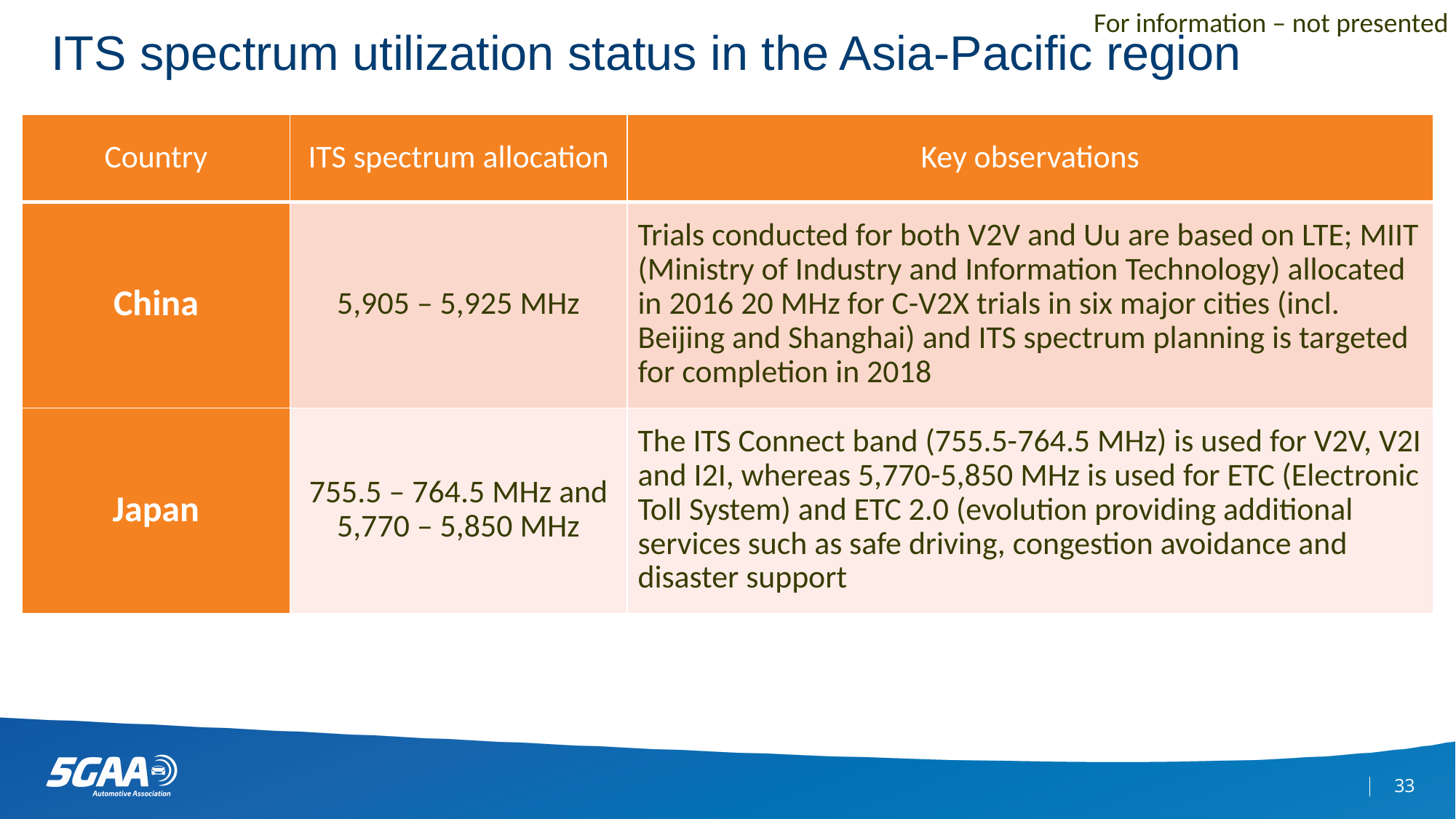

For information – not presented
# ITS spectrum utilization status in the Asia-Pacific region
| Country | ITS spectrum allocation | Key observations |
| --- | --- | --- |
| China | 5,905 – 5,925 MHz | Trials conducted for both V2V and Uu are based on LTE; MIIT (Ministry of Industry and Information Technology) allocated in 2016 20 MHz for C-V2X trials in six major cities (incl. Beijing and Shanghai) and ITS spectrum planning is targeted for completion in 2018 |
| Japan | 755.5 – 764.5 MHz and 5,770 – 5,850 MHz | The ITS Connect band (755.5-764.5 MHz) is used for V2V, V2I and I2I, whereas 5,770-5,850 MHz is used for ETC (Electronic Toll System) and ETC 2.0 (evolution providing additional services such as safe driving, congestion avoidance and disaster support |